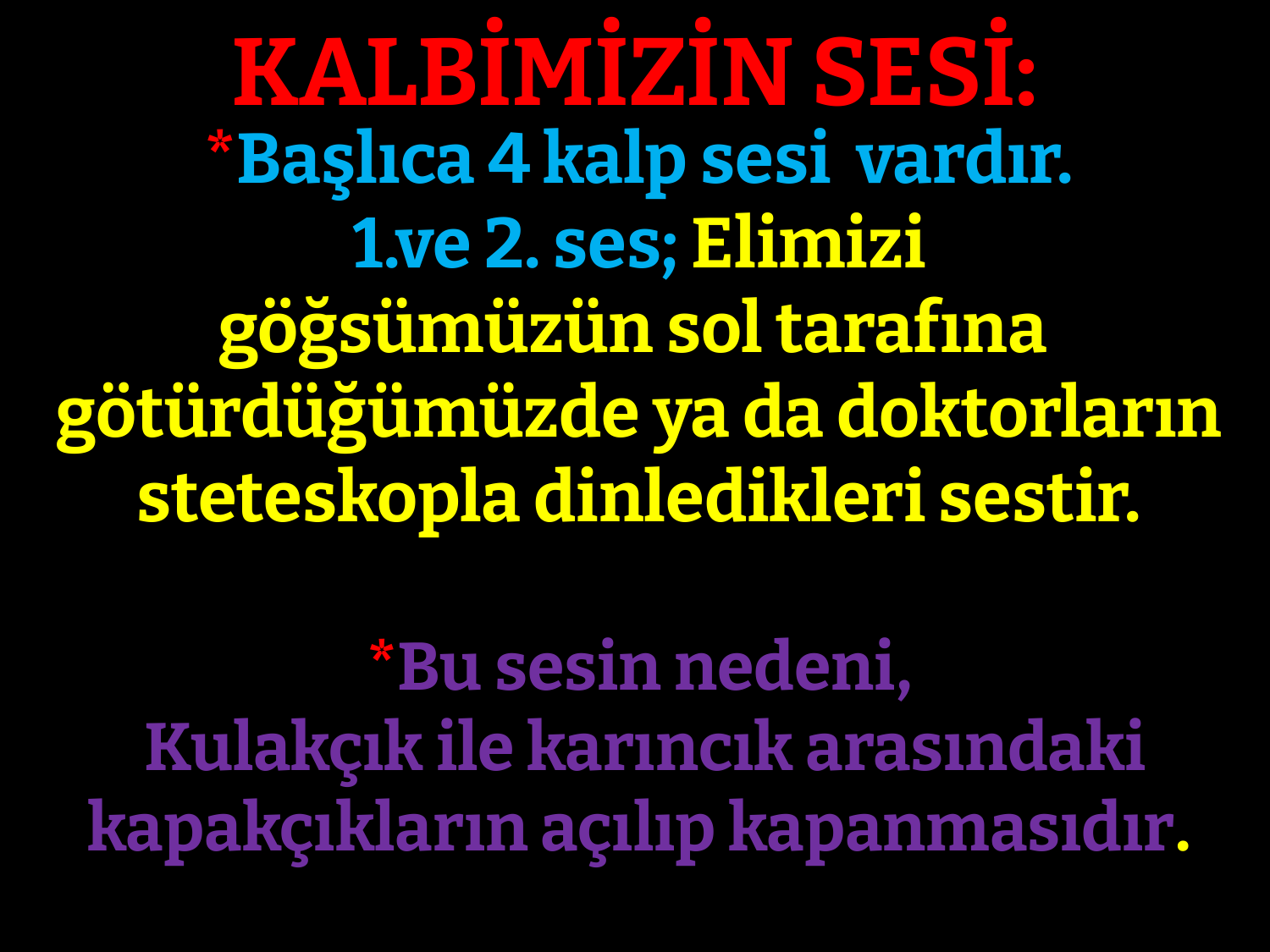

KALBİMİZİN SESİ:
*Başlıca 4 kalp sesi  vardır.
1.ve 2. ses; Elimizi
göğsümüzün sol tarafına
götürdüğümüzde ya da doktorların steteskopla dinledikleri sestir.

#
*Bu sesin nedeni,
 Kulakçık ile karıncık arasındaki kapakçıkların açılıp kapanmasıdır.